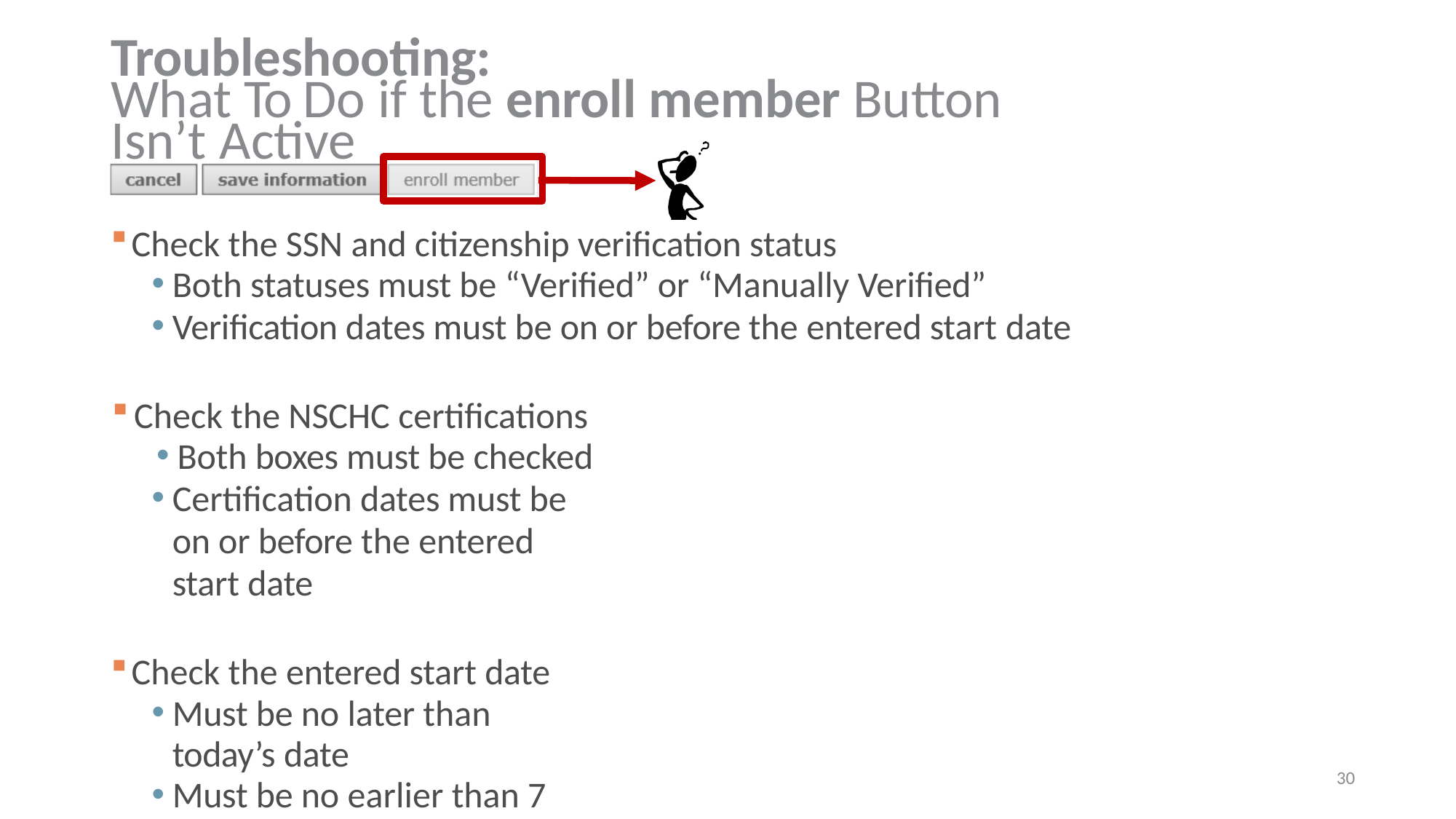

Troubleshooting:
What To Do if the enroll member Button Isn’t Active

Check the SSN and citizenship verification status
Both statuses must be “Verified” or “Manually Verified”
Verification dates must be on or before the entered start date

Check the NSCHC certifications
Both boxes must be checked
Certification dates must be on or before the entered start date

Check the entered start date
Must be no later than today’s date
Must be no earlier than 7 days prior to today’s date
Must be no earlier than the SSN/citizenship verification dates
Must be no earlier than the NSCHC certification dates

30